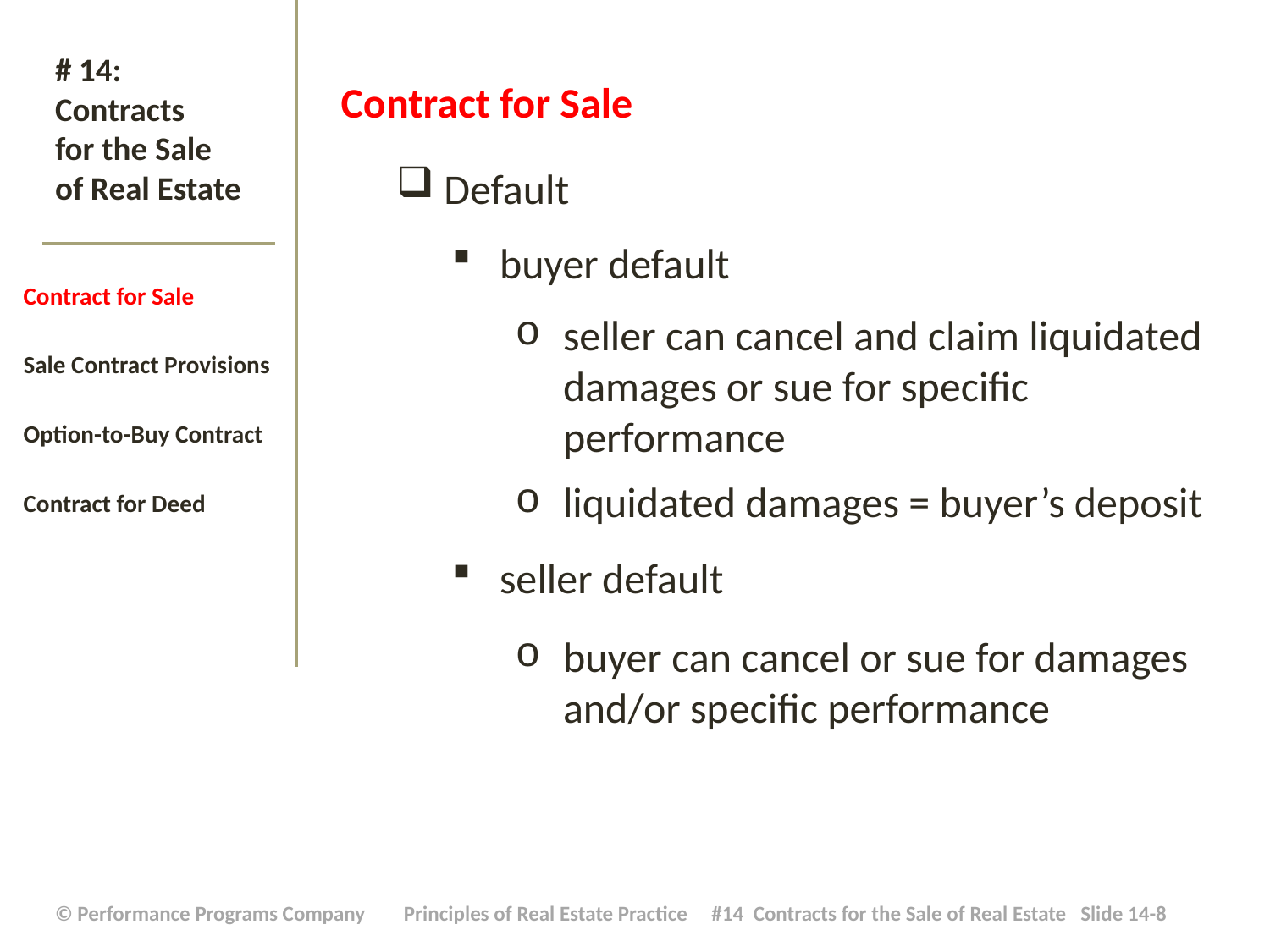

Contract for Sale

Default

buyer default
seller can cancel and claim liquidated damages or sue for specific performance
liquidated damages = buyer’s deposit
seller default
buyer can cancel or sue for damages and/or specific performance

# # 14: Contracts for the Sale of Real Estate

Contract for Sale

Sale Contract Provisions

Option-to-Buy Contract

Contract for Deed

| © Performance Programs Company Principles of Real Estate Practice #14 Contracts for the Sale of Real Estate Slide 14-8 |
| --- |